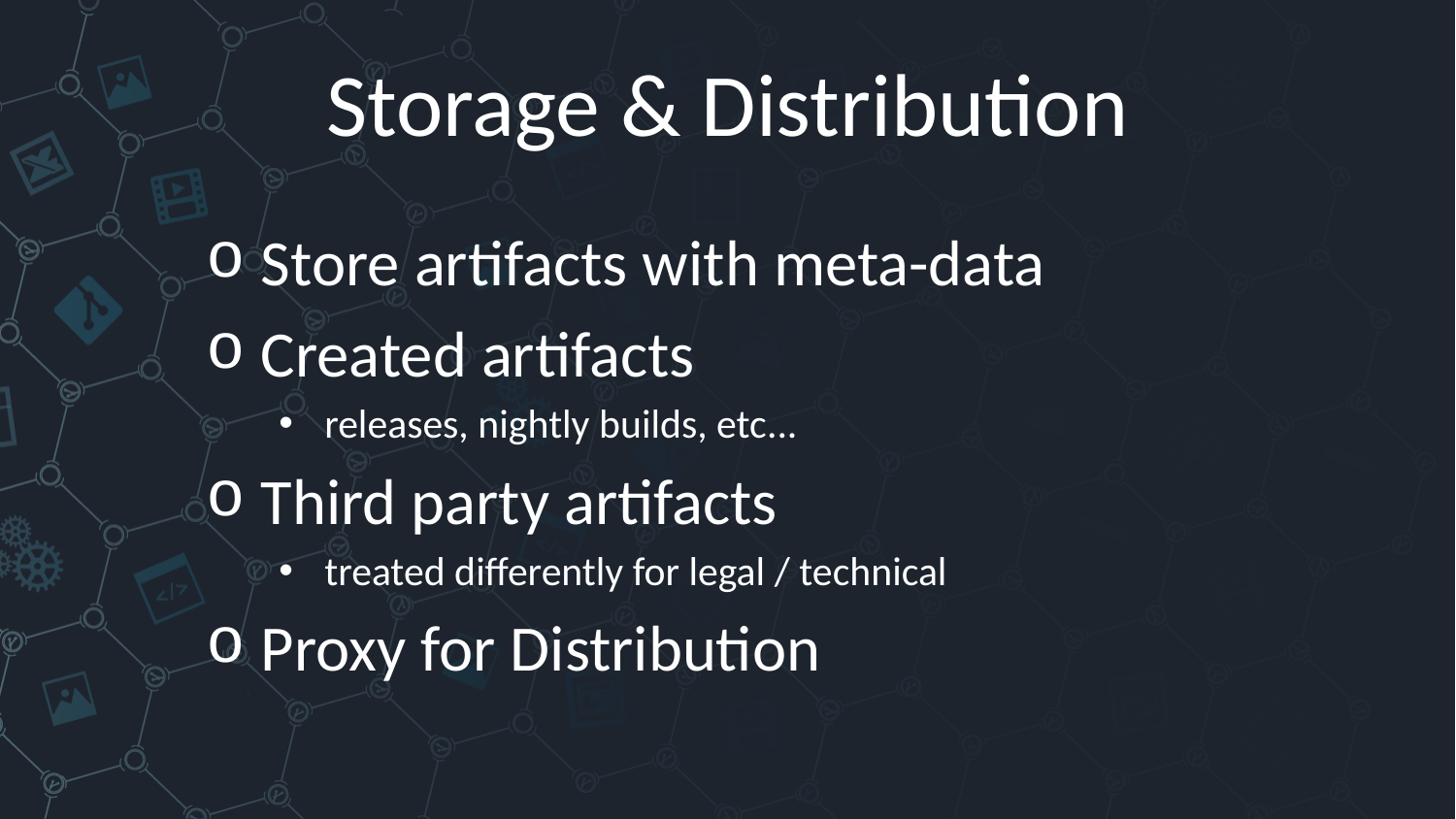

# Storage & Distribution
Store artifacts with meta-data
Created artifacts
releases, nightly builds, etc...
Third party artifacts
treated differently for legal / technical
Proxy for Distribution